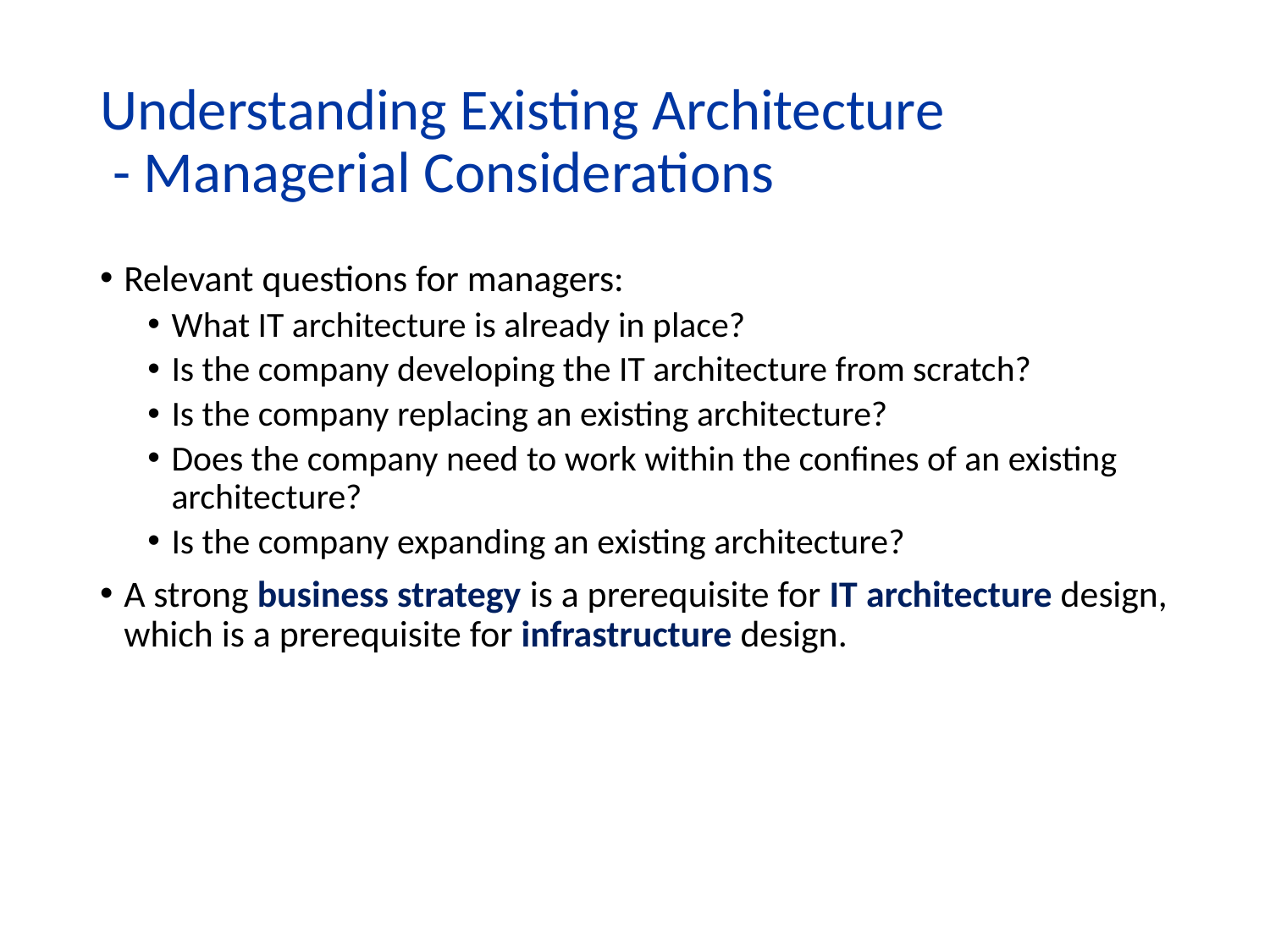

# Understanding Existing Architecture - Managerial Considerations
Relevant questions for managers:
What IT architecture is already in place?
Is the company developing the IT architecture from scratch?
Is the company replacing an existing architecture?
Does the company need to work within the confines of an existing architecture?
Is the company expanding an existing architecture?
A strong business strategy is a prerequisite for IT architecture design, which is a prerequisite for infrastructure design.